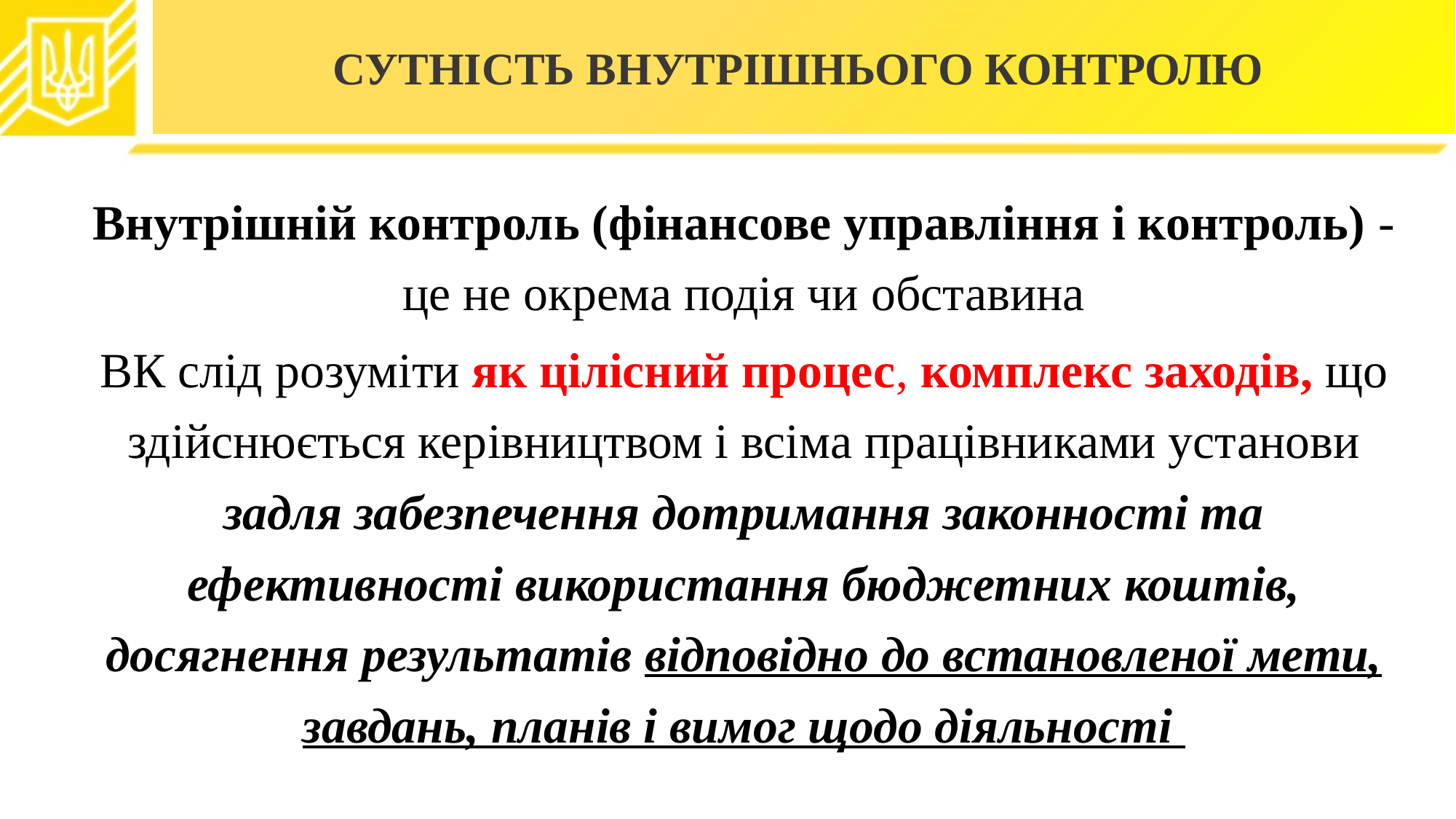

СУТНІСТЬ ВНУТРІШНЬОГО КОНТРОЛЮ
Внутрішній контроль (фінансове управління і контроль) - це не окрема подія чи обставина
ВК слід розуміти як цілісний процес, комплекс заходів, що здійснюється керівництвом і всіма працівниками установи задля забезпечення дотримання законності та ефективності використання бюджетних коштів, досягнення результатів відповідно до встановленої мети, завдань, планів і вимог щодо діяльності